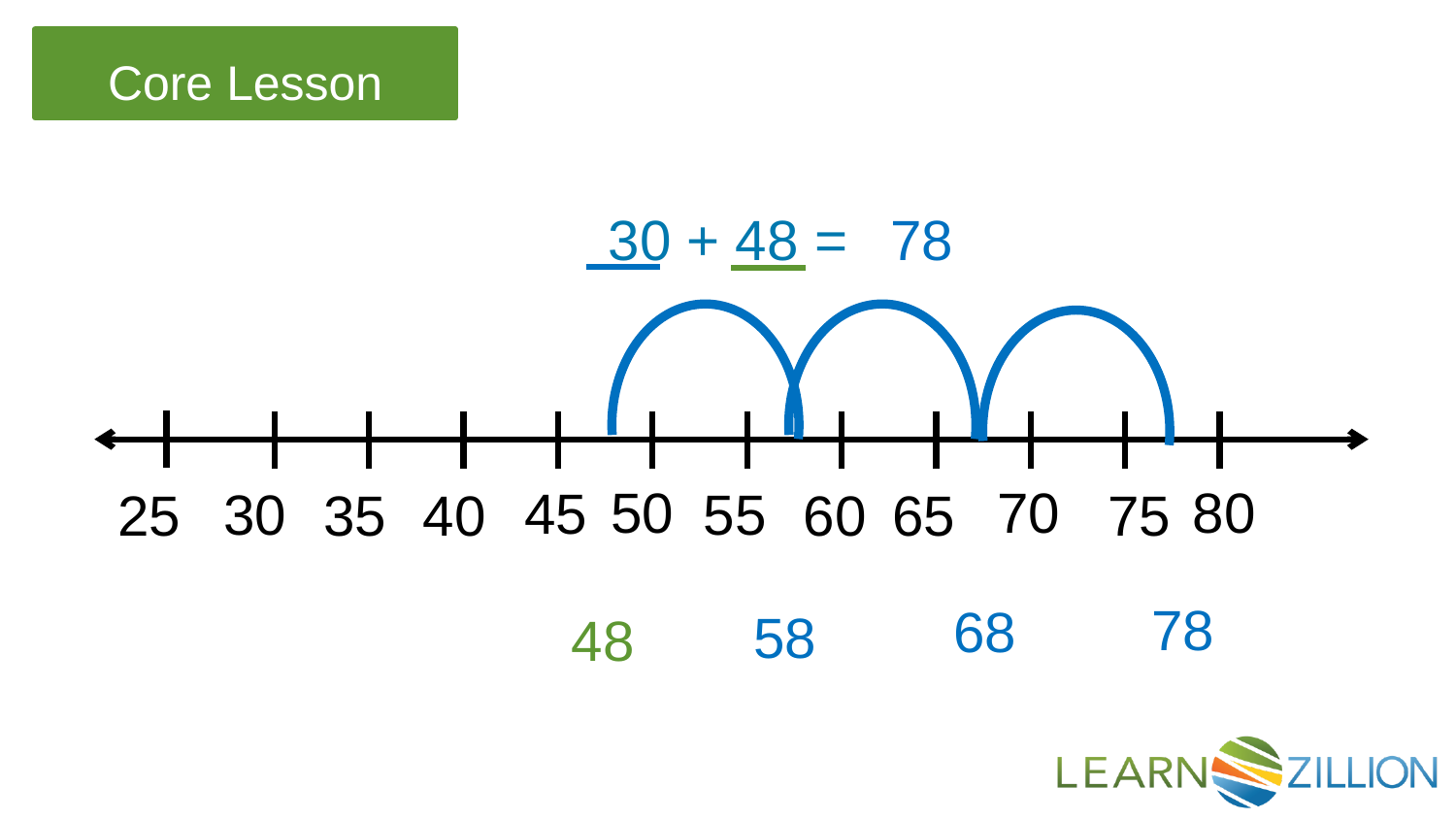

30 + 48 =
78

70
80
50
45
30
55
40
75
25
35
60
65
78
68
58
48